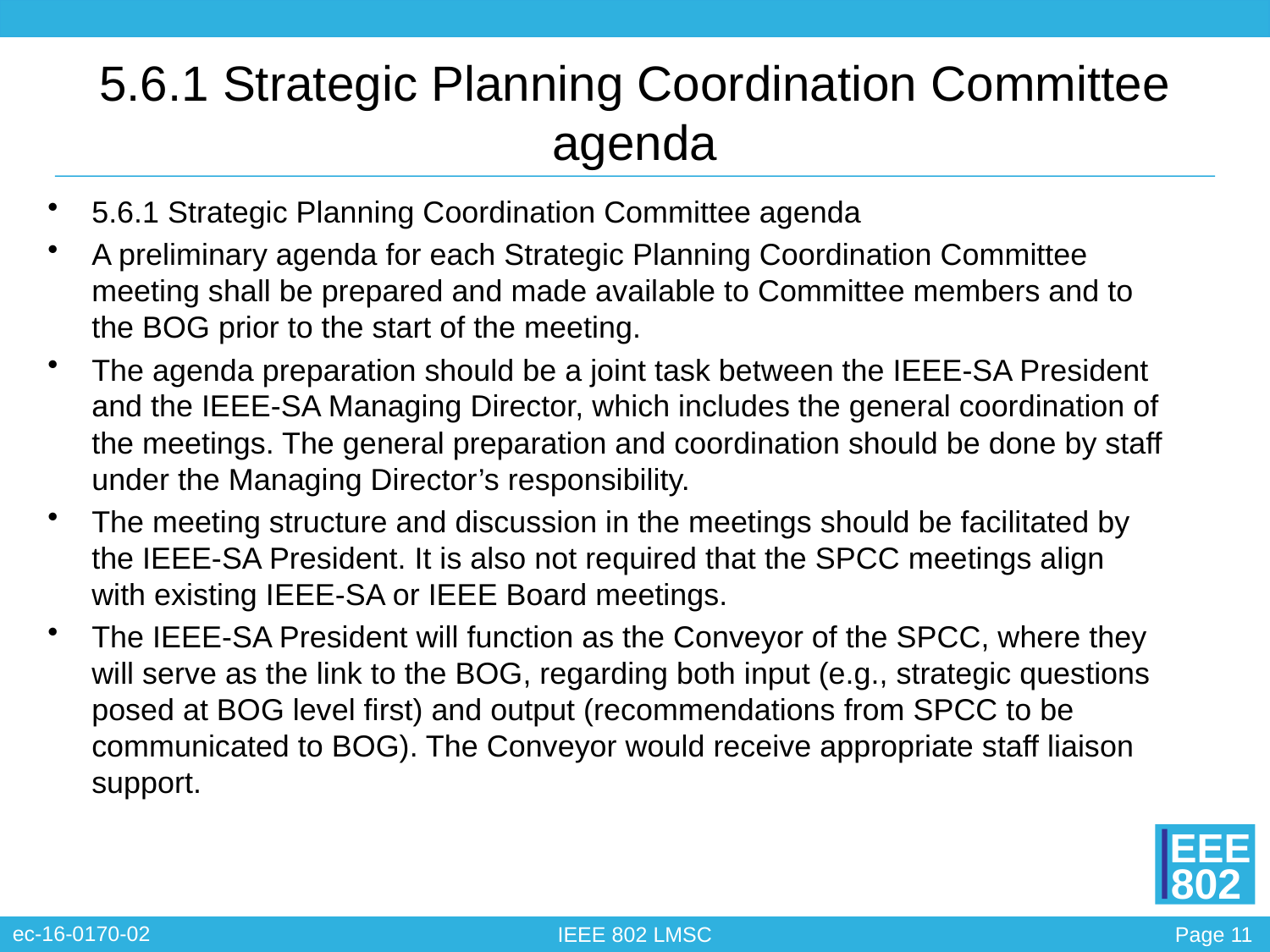

# 5.6.1 Strategic Planning Coordination Committee agenda
5.6.1 Strategic Planning Coordination Committee agenda
A preliminary agenda for each Strategic Planning Coordination Committee meeting shall be prepared and made available to Committee members and to the BOG prior to the start of the meeting.
The agenda preparation should be a joint task between the IEEE-SA President and the IEEE-SA Managing Director, which includes the general coordination of the meetings. The general preparation and coordination should be done by staff under the Managing Director’s responsibility.
The meeting structure and discussion in the meetings should be facilitated by the IEEE-SA President. It is also not required that the SPCC meetings align with existing IEEE-SA or IEEE Board meetings.
The IEEE-SA President will function as the Conveyor of the SPCC, where they will serve as the link to the BOG, regarding both input (e.g., strategic questions posed at BOG level first) and output (recommendations from SPCC to be communicated to BOG). The Conveyor would receive appropriate staff liaison support.